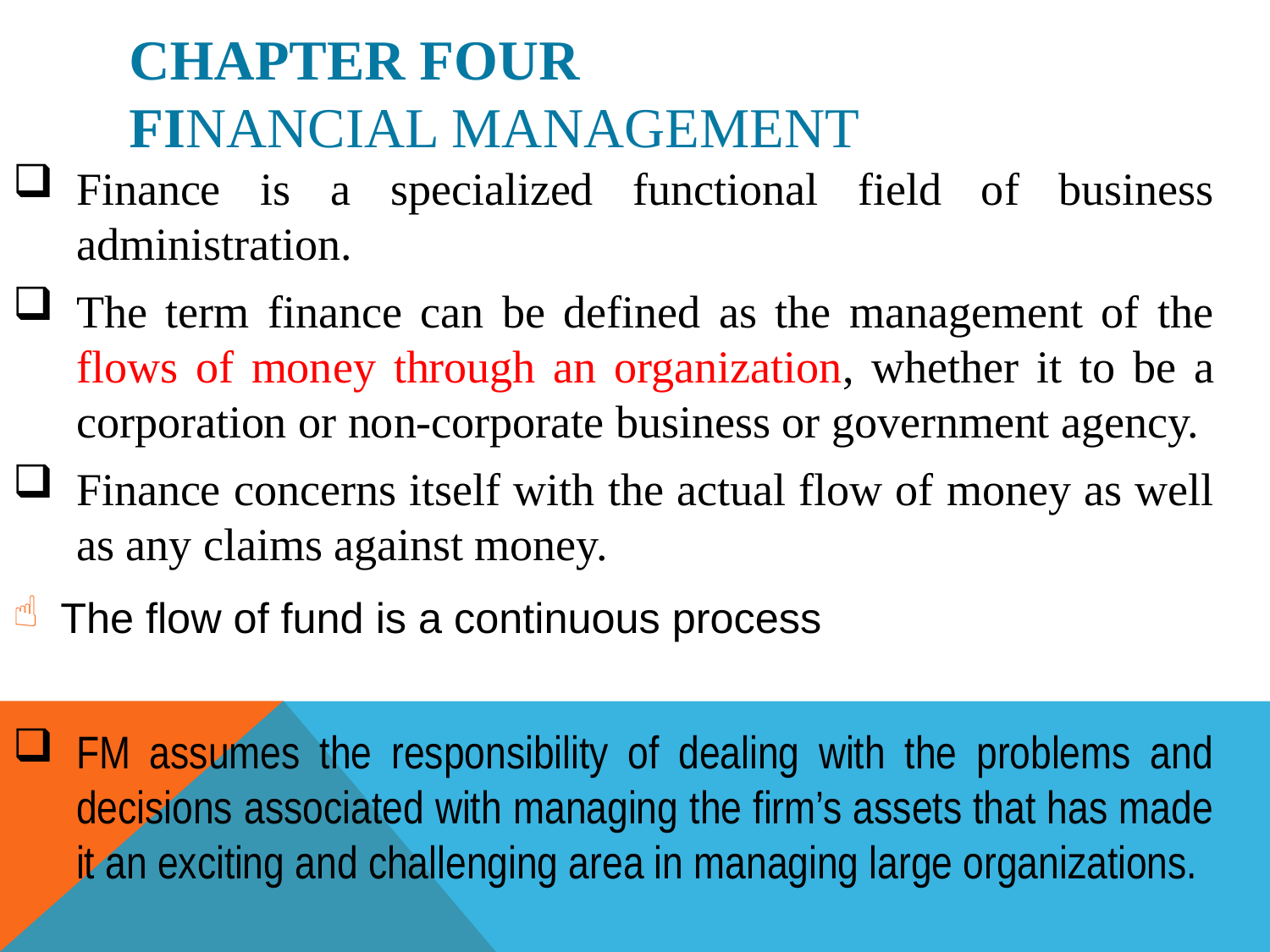

# Chapter four Financial management
Finance is a specialized functional field of business administration.
The term finance can be defined as the management of the flows of money through an organization, whether it to be a corporation or non-corporate business or government agency.
Finance concerns itself with the actual flow of money as well as any claims against money.
The flow of fund is a continuous process

FM assumes the responsibility of dealing with the problems and decisions associated with managing the firm’s assets that has made it an exciting and challenging area in managing large organizations.